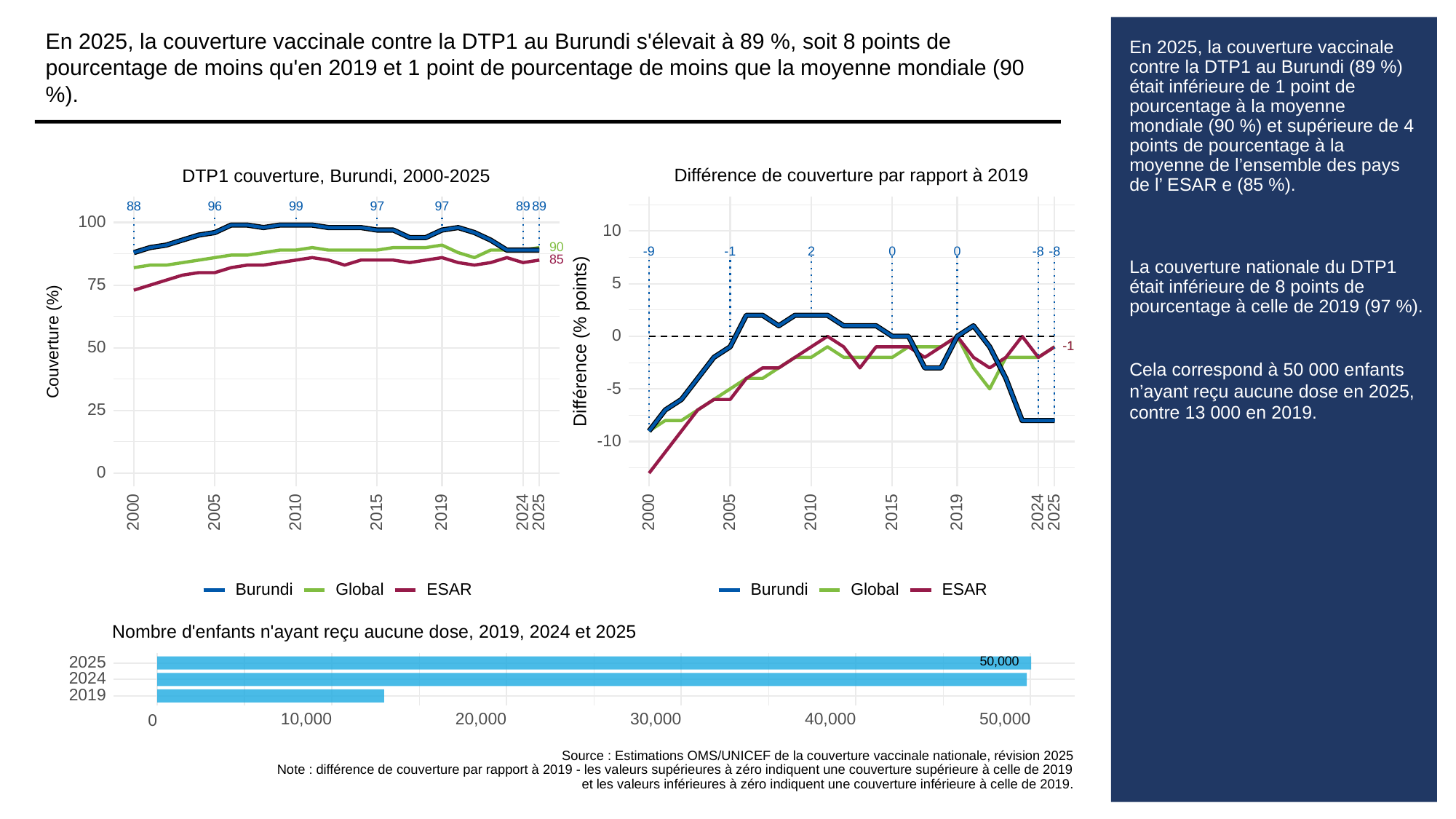

En 2025, la couverture vaccinale contre la DTP1 au Burundi s'élevait à 89 %, soit 8 points de pourcentage de moins qu'en 2019 et 1 point de pourcentage de moins que la moyenne mondiale (90 %).
# En 2025, la couverture vaccinale contre la DTP1 au Burundi (89 %) était inférieure de 1 point de pourcentage à la moyenne mondiale (90 %) et supérieure de 4 points de pourcentage à la moyenne de l’ensemble des pays de l’ ESAR e (85 %).

La couverture nationale du DTP1 était inférieure de 8 points de pourcentage à celle de 2019 (97 %).

Cela correspond à 50 000 enfants n’ayant reçu aucune dose en 2025, contre 13 000 en 2019.

Différence de couverture par rapport à 2019
DTP1 couverture, Burundi, 2000-2025

88
96
99
97
97
89
89

100

10

90

-9
0
0
-8
-8
-1
2

85

5
75

0
Différence (% points)
Couverture (%)

50
-1
-1

-5

25

-10

0

2000
2005
2010
2015
2019
2024
2025
2000
2005
2010
2015
2019
2024
2025
Global
ESAR
Global
ESAR
Burundi
Burundi

Nombre d'enfants n'ayant reçu aucune dose, 2019, 2024 et 2025

50,000
2025

2024

2019

10,000
20,000
30,000
40,000
50,000
0
Source : Estimations OMS/UNICEF de la couverture vaccinale nationale, révision 2025
Note : différence de couverture par rapport à 2019 - les valeurs supérieures à zéro indiquent une couverture supérieure à celle de 2019
et les valeurs inférieures à zéro indiquent une couverture inférieure à celle de 2019.